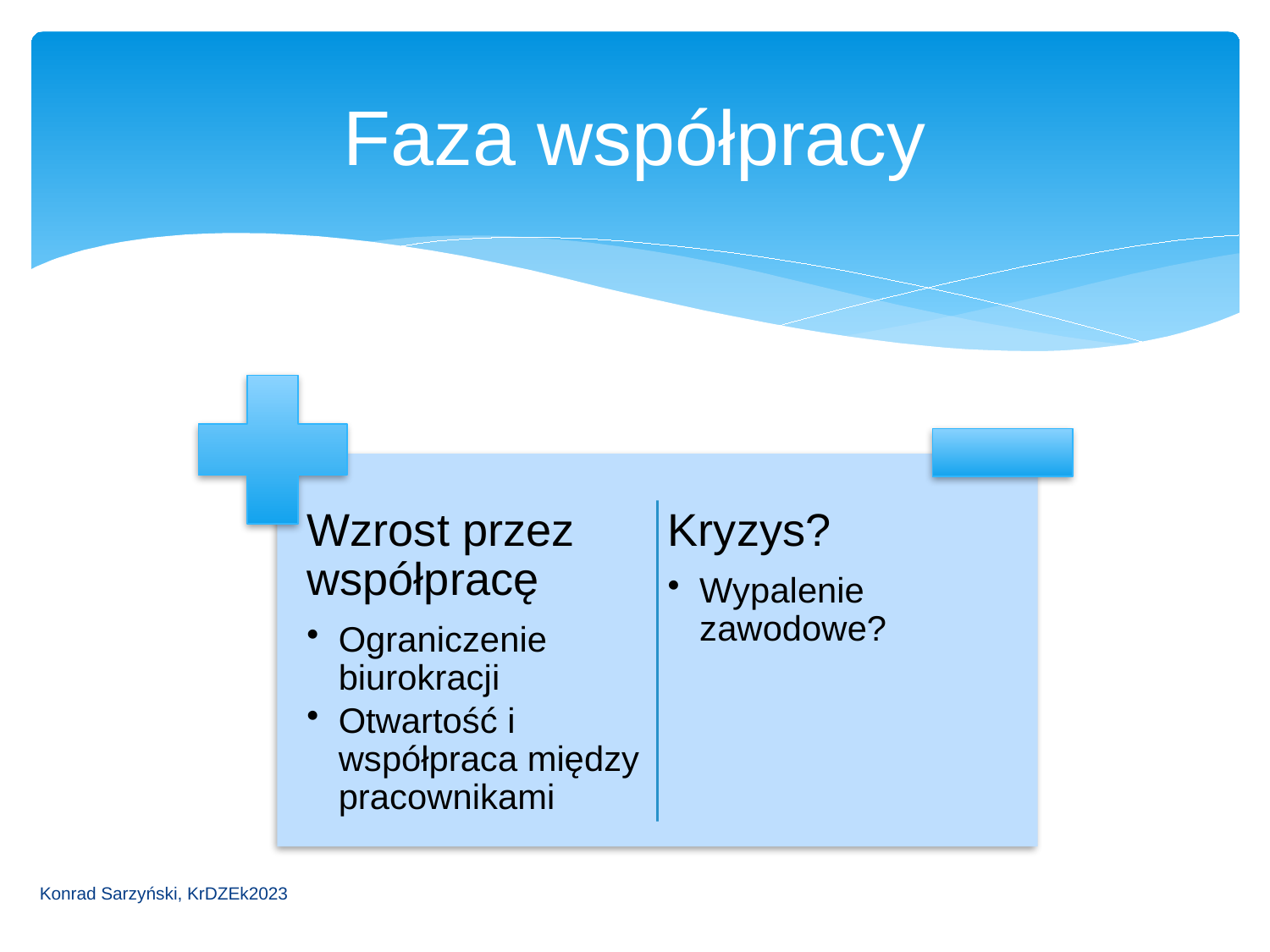

# Faza współpracy
Wzrost przez współpracę
Ograniczenie biurokracji
Otwartość i współpraca między pracownikami
Kryzys?
Wypalenie zawodowe?
Konrad Sarzyński, KrDZEk2023